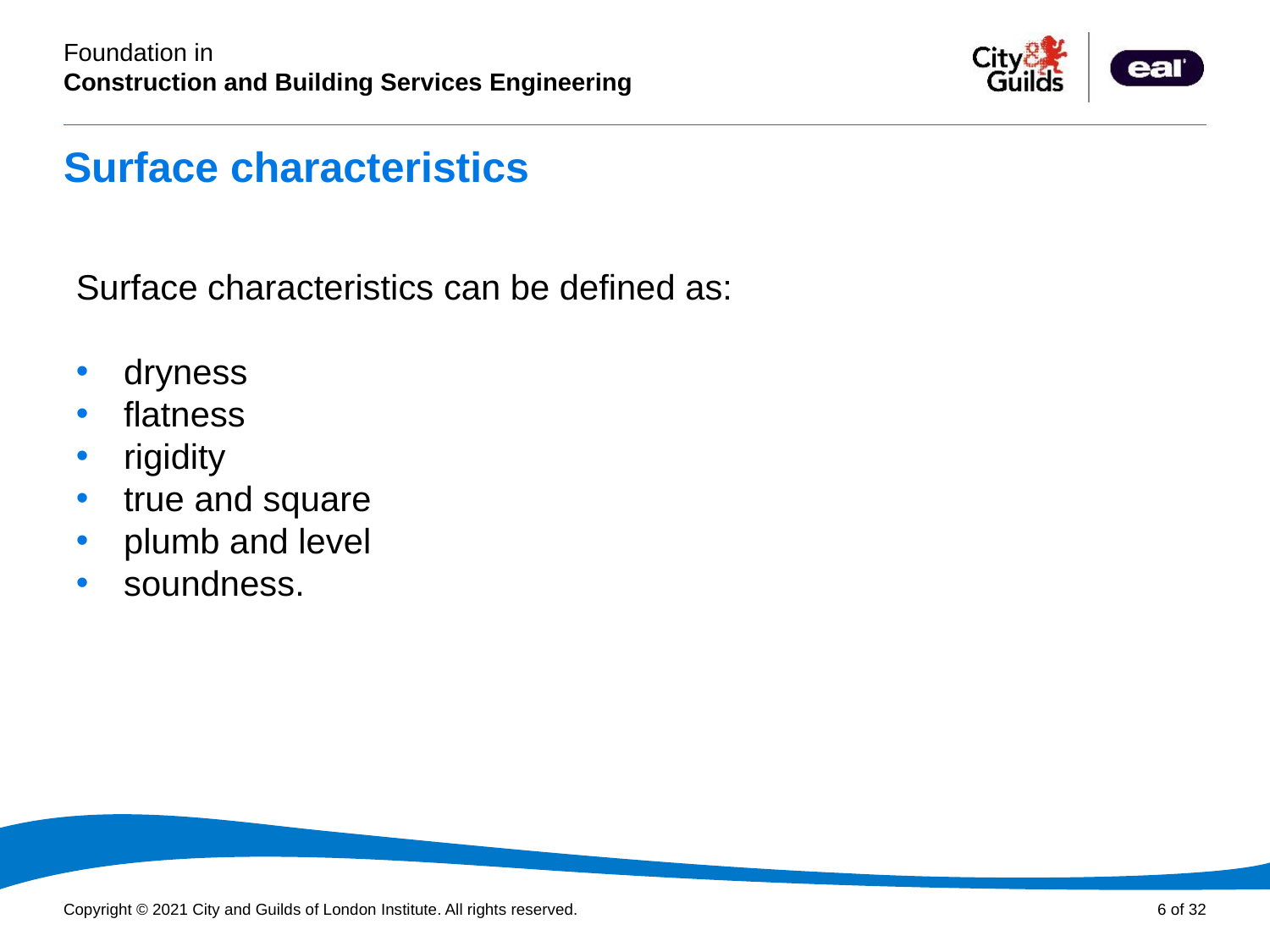

# Surface characteristics

Surface characteristics can be defined as:

dryness
flatness
rigidity
true and square
plumb and level
soundness.